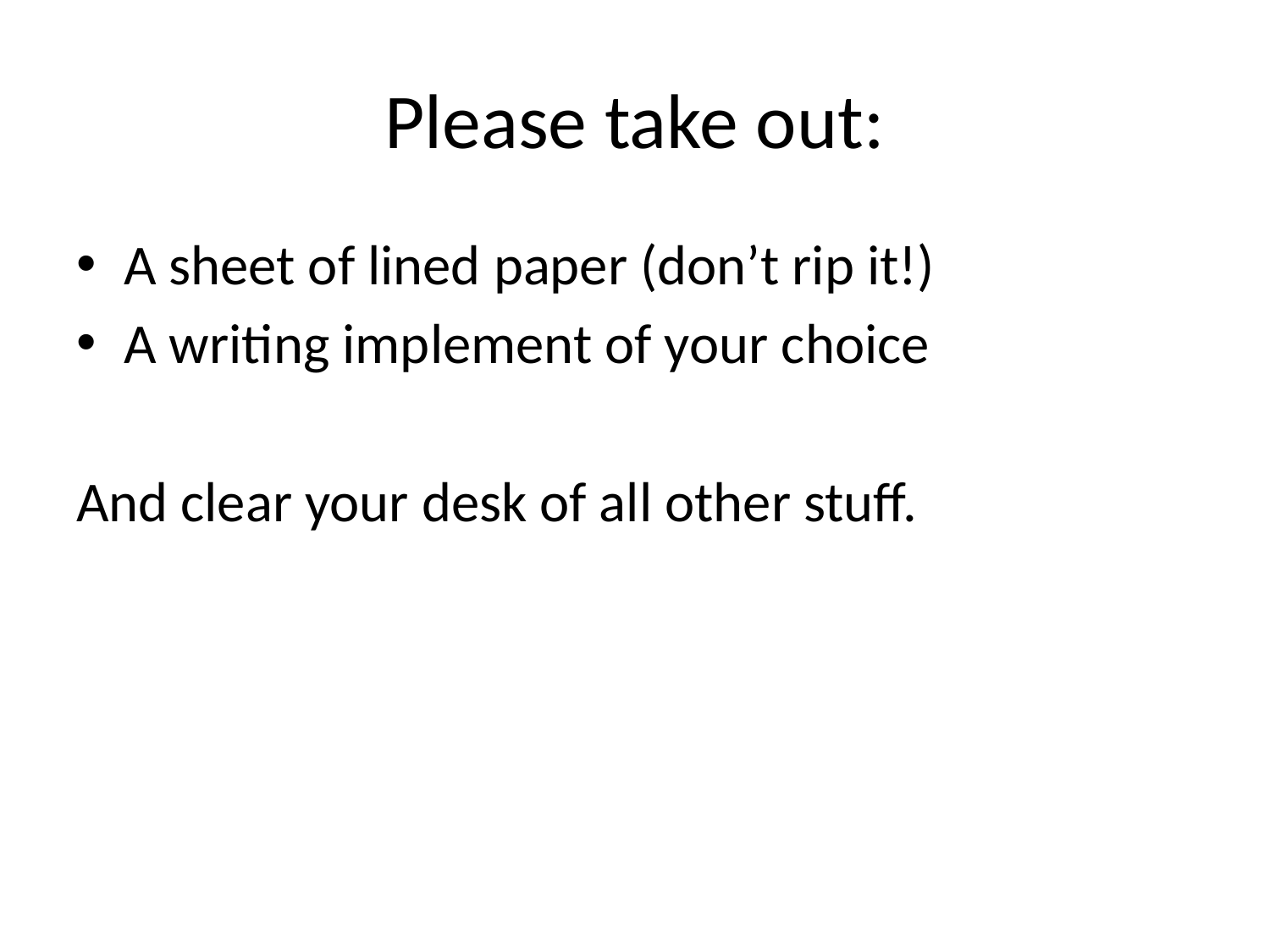

# Please take out:
A sheet of lined paper (don’t rip it!)
A writing implement of your choice

And clear your desk of all other stuff.